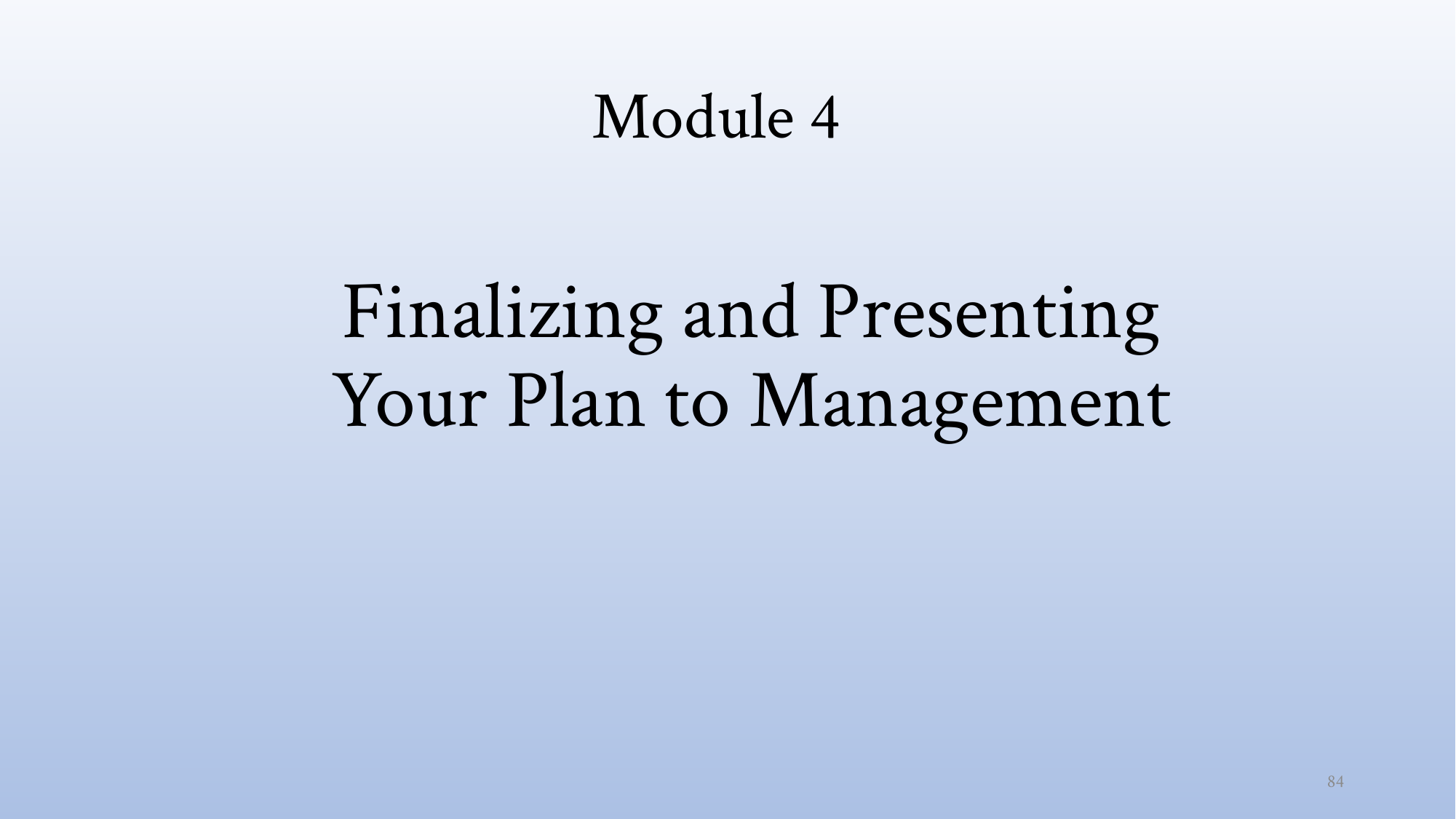

Module 4
Finalizing and Presenting Your Plan to Management
84